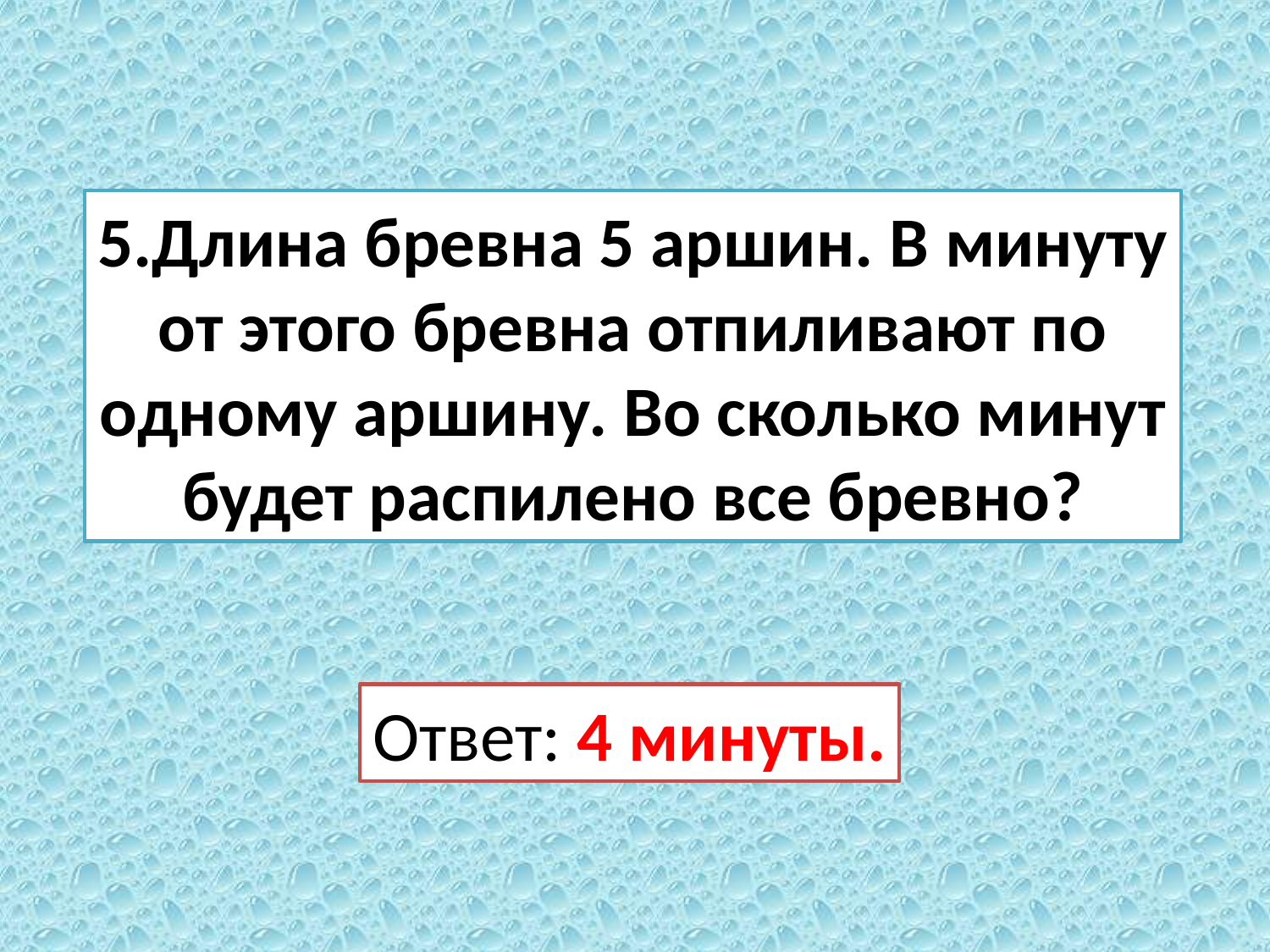

5.Длина бревна 5 аршин. В минуту
 от этого бревна отпиливают по
одному аршину. Во сколько минут
 будет распилено все бревно?
Ответ: 4 минуты.